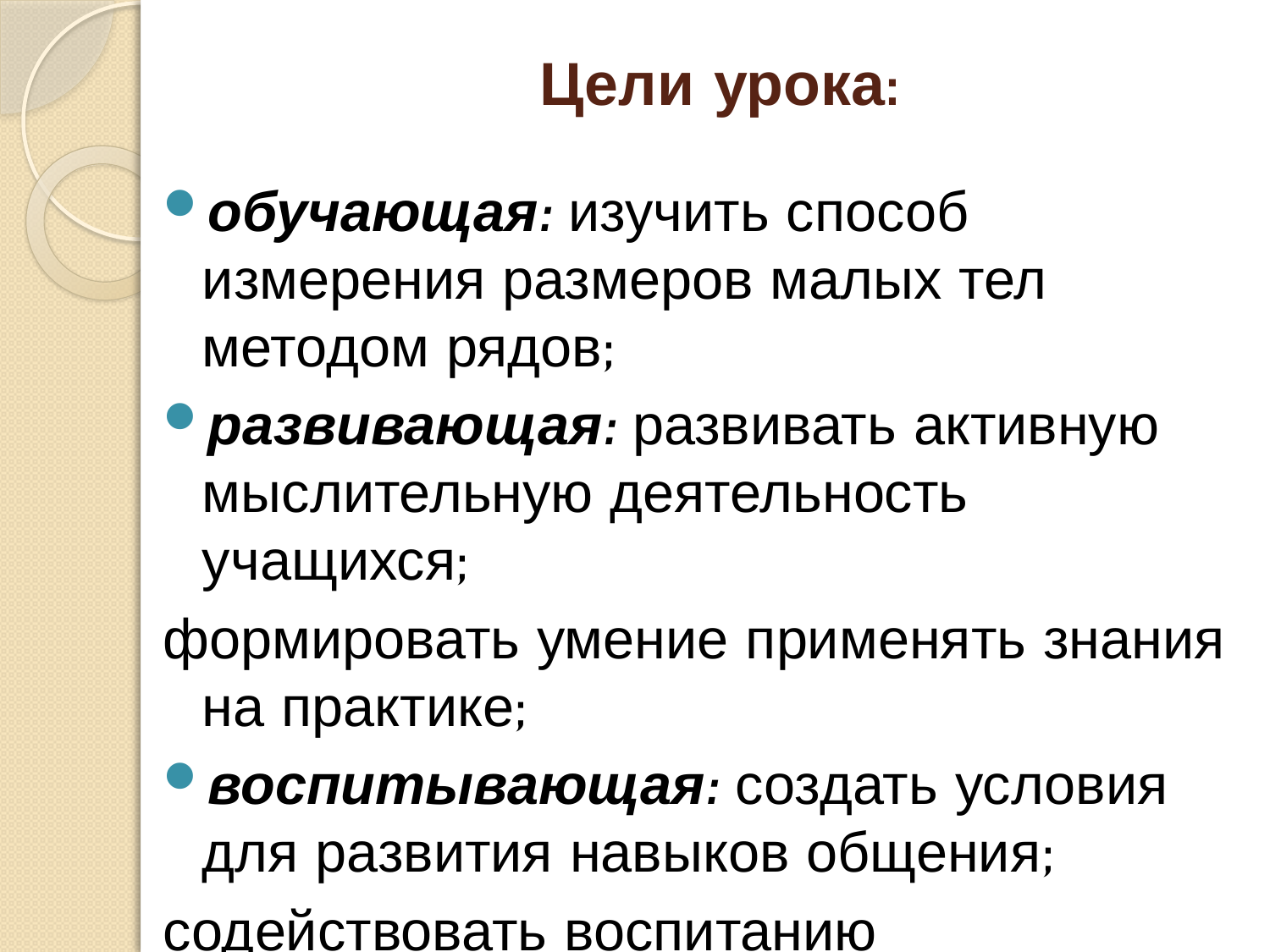

# Цели урока:
обучающая: изучить способ измерения размеров малых тел методом рядов;
развивающая: развивать активную мыслительную деятельность учащихся;
формировать умение применять знания на практике;
воспитывающая: создать условия для развития навыков общения;
содействовать воспитанию аккуратности оформления записей в тетради.